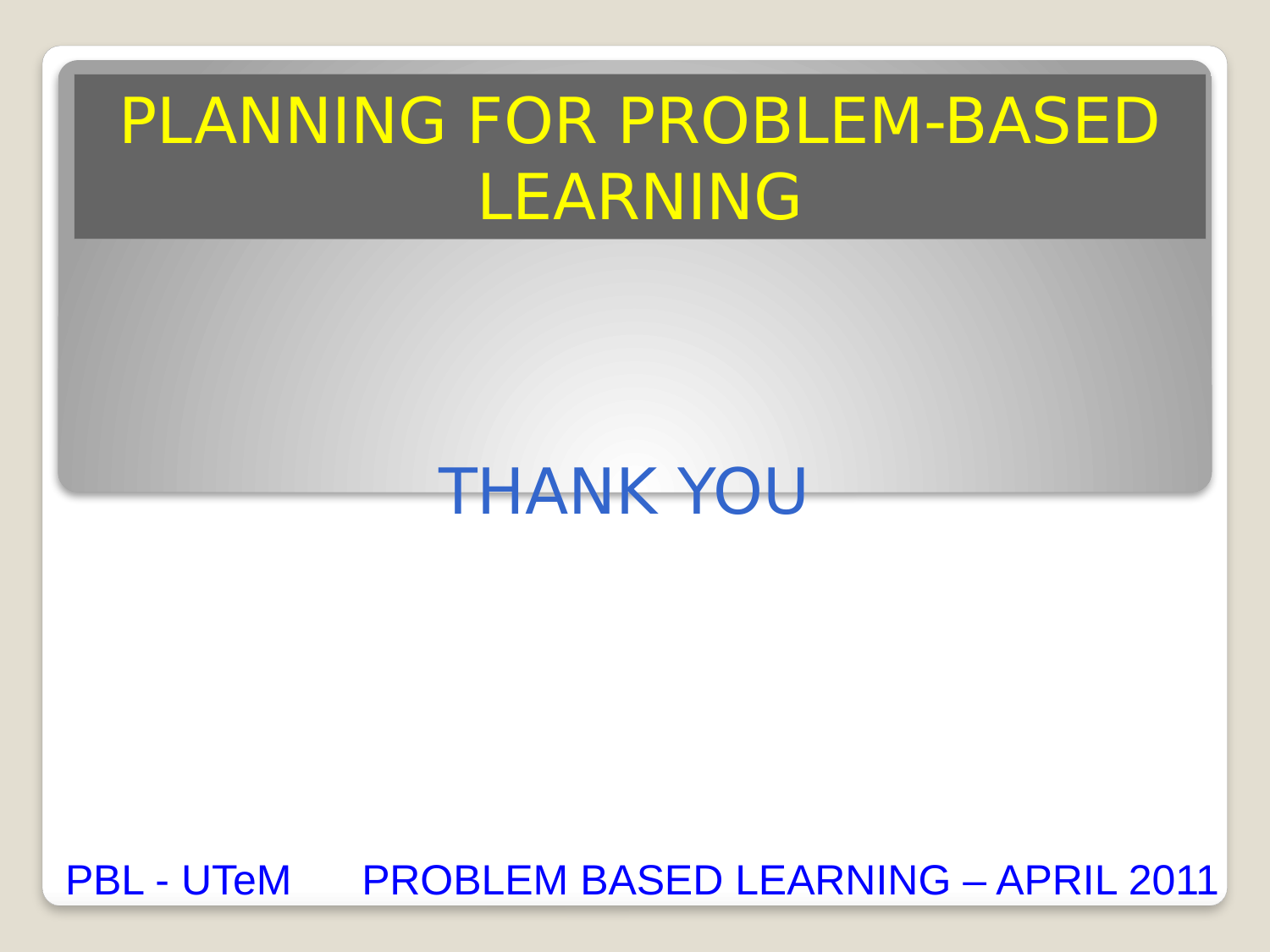

PLANNING FOR PROBLEM-BASED LEARNING
THANK YOU

PBL - UTeM
PROBLEM BASED LEARNING – APRIL 2011